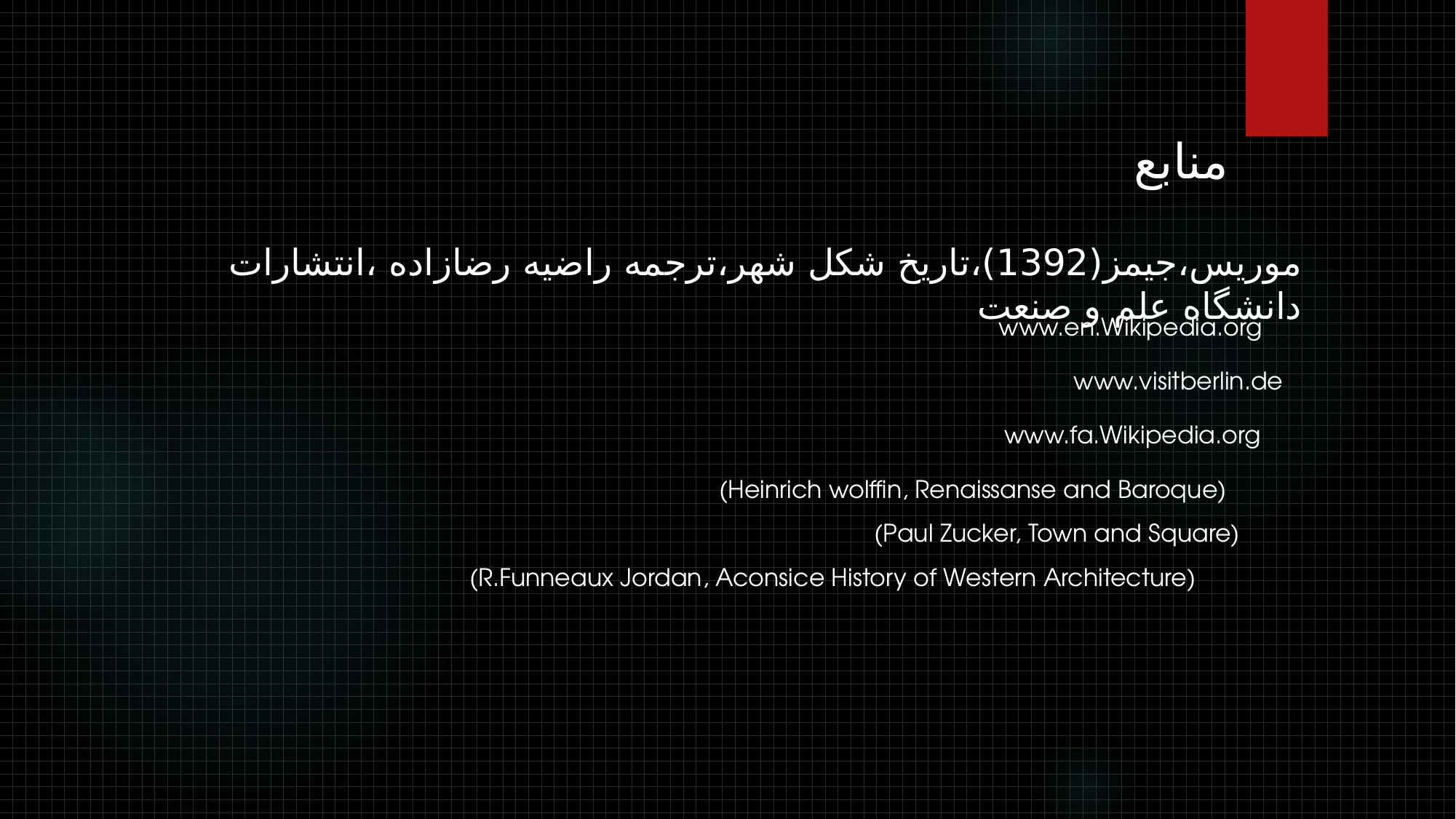

منابع
موریس،جیمز(1392)،تاریخ شکل شهر،ترجمه راضیه رضازاده ،انتشارات دانشگاه علم و صنعت
www.en.Wikipedia.org
www.visitberlin.de
www.fa.Wikipedia.org
(Heinrich wolffin, Renaissanse and Baroque)
(Paul Zucker, Town and Square)
(R.Funneaux Jordan, Aconsice History of Western Architecture)